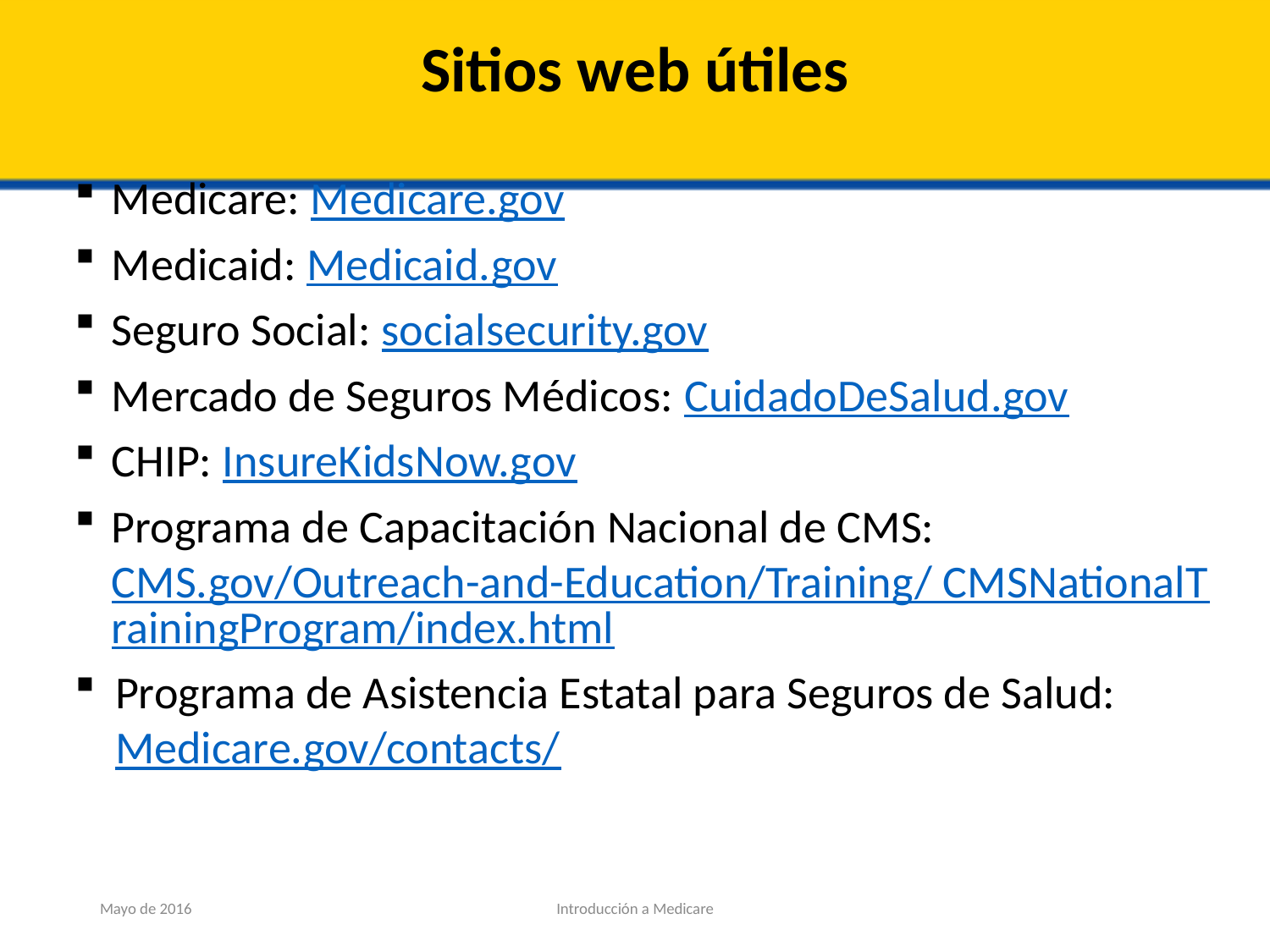

# Sitios web útiles
Medicare: Medicare.gov
Medicaid: Medicaid.gov
Seguro Social: socialsecurity.gov
Mercado de Seguros Médicos: CuidadoDeSalud.gov
CHIP: InsureKidsNow.gov
Programa de Capacitación Nacional de CMS: CMS.gov/Outreach-and-Education/Training/ CMSNationalTrainingProgram/index.html
Programa de Asistencia Estatal para Seguros de Salud: Medicare.gov/contacts/

Mayo de 2016
Introducción a Medicare